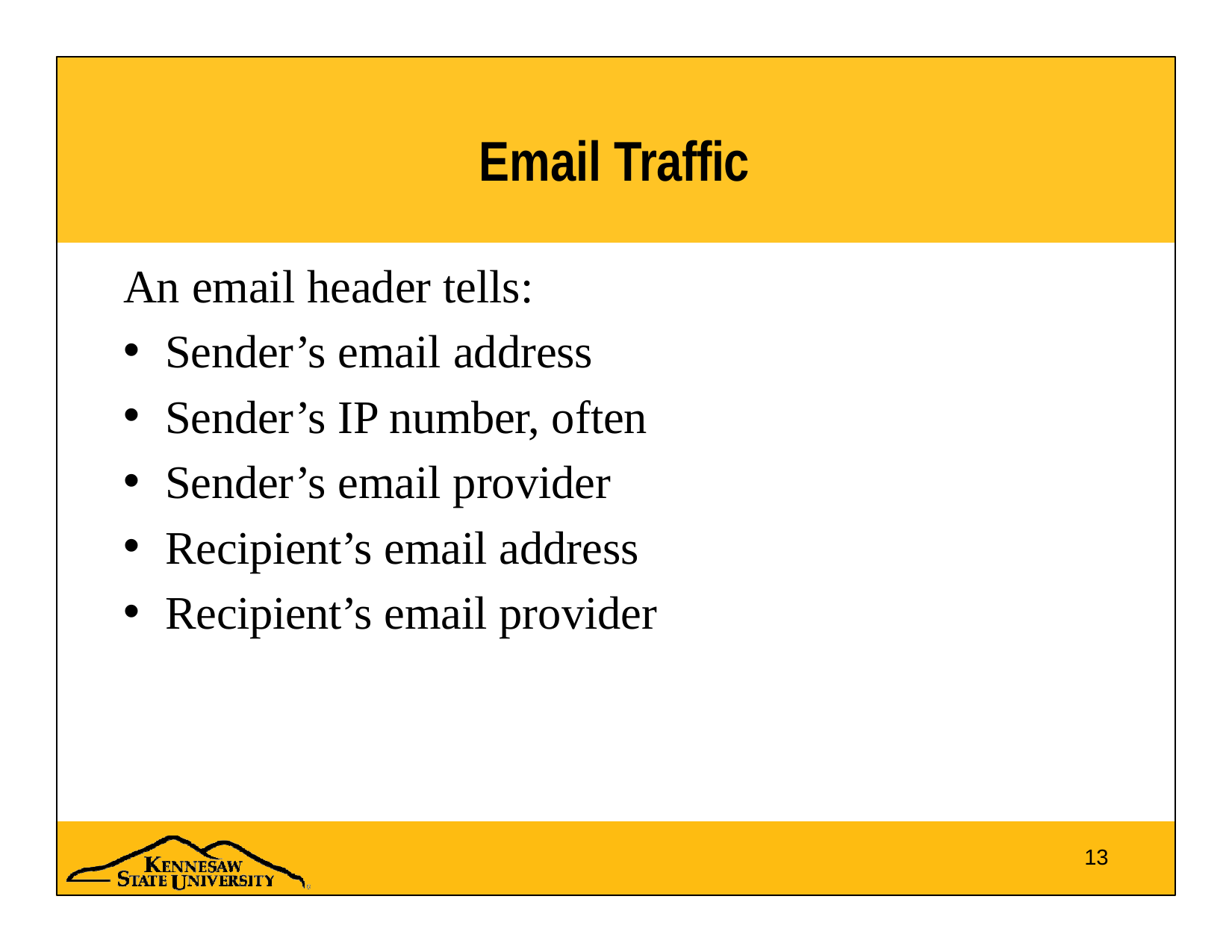

# Email Traffic
An email header tells:
Sender’s email address
Sender’s IP number, often
Sender’s email provider
Recipient’s email address
Recipient’s email provider

13